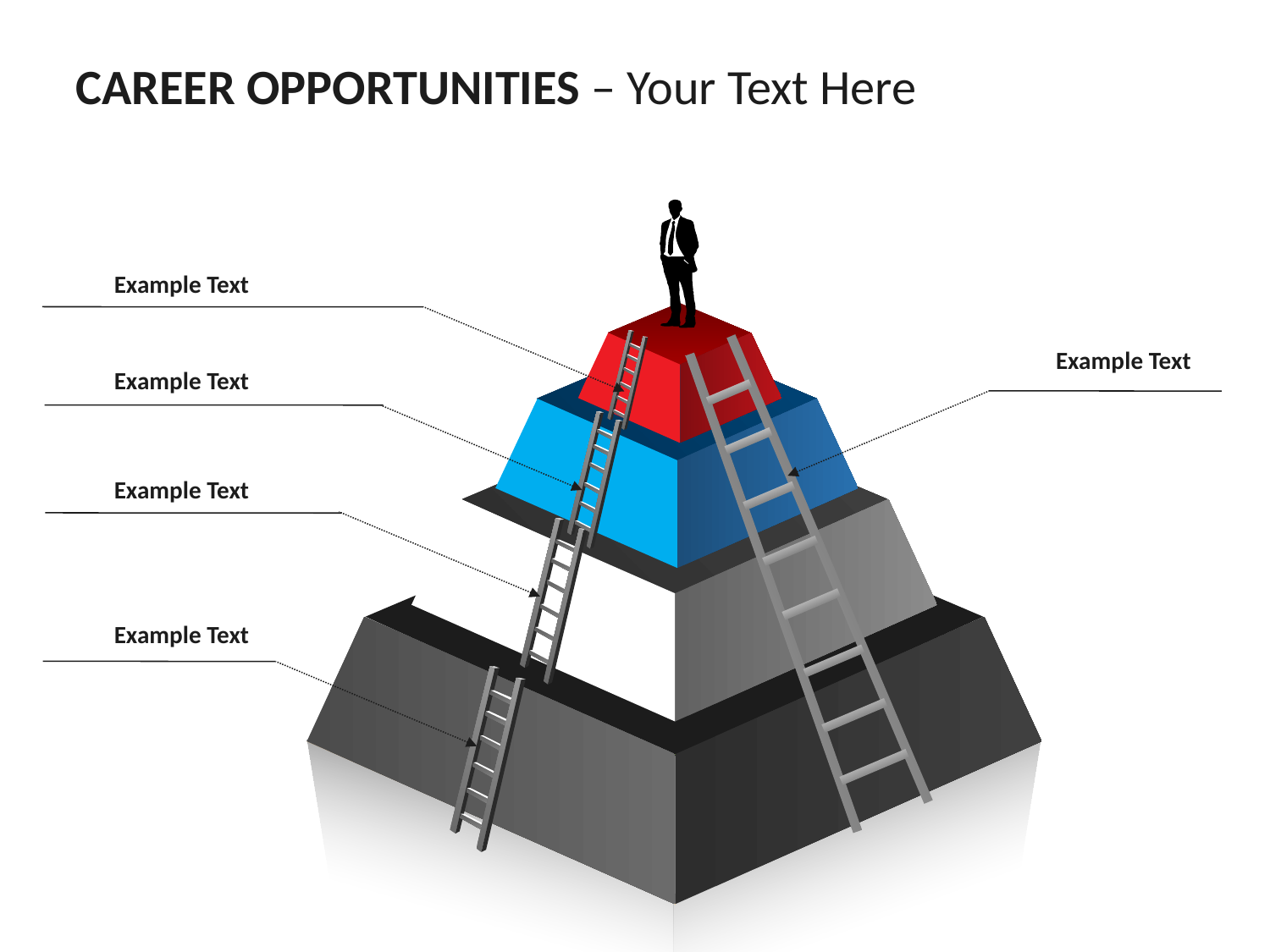

CAREER OPPORTUNITIES – Your Text Here

Example Text

Example Text
Example Text

Example Text

Example Text